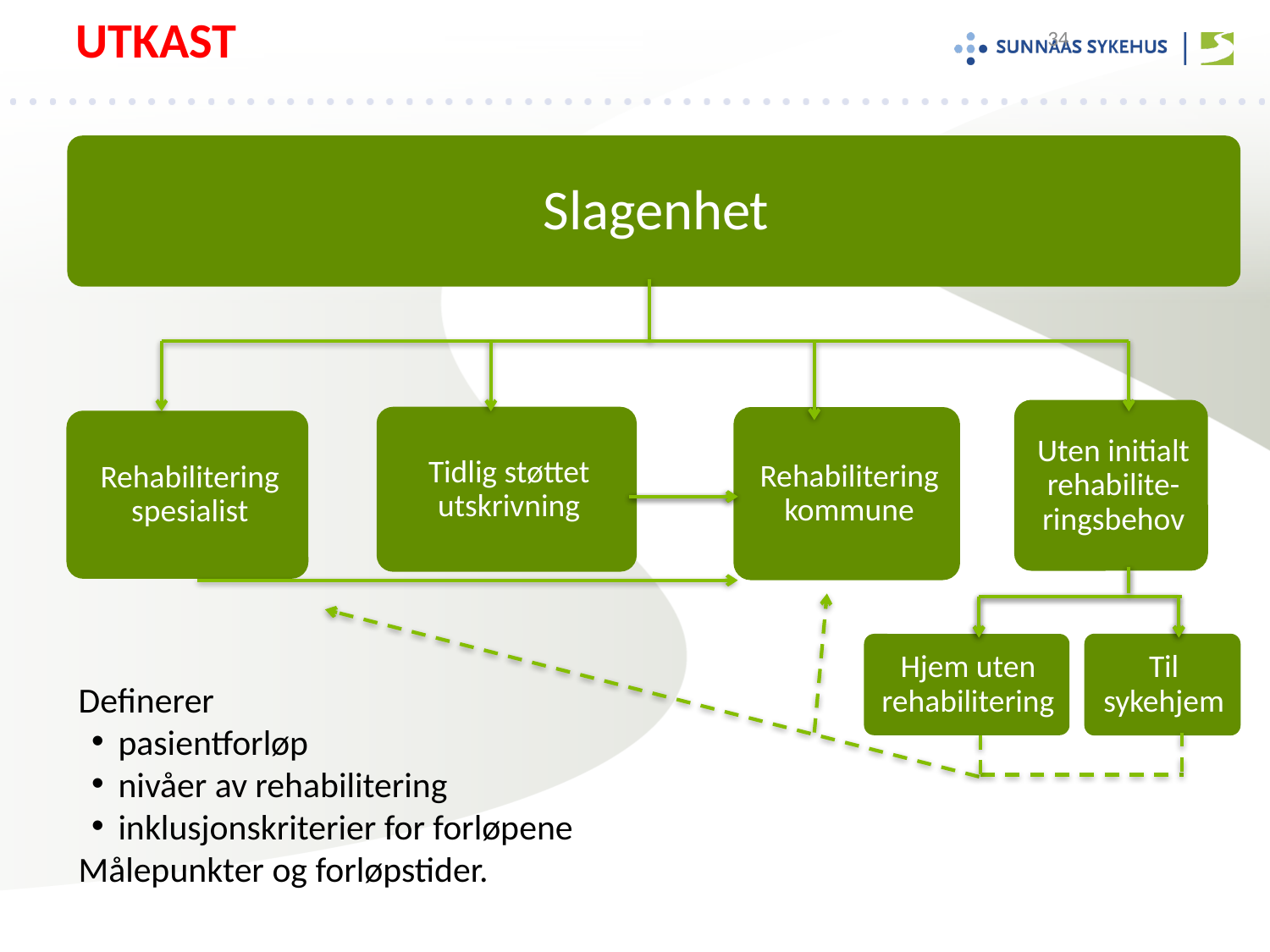

Slagenhet
Rehabilitering spesialist
Tidlig støttet utskrivning
Rehabilitering kommune
Uten initialt rehabilite-ringsbehov
Hjem uten rehabilitering
Til sykehjem
UTKAST
34
#
Definerer
pasientforløp
nivåer av rehabilitering
inklusjonskriterier for forløpene
Målepunkter og forløpstider.